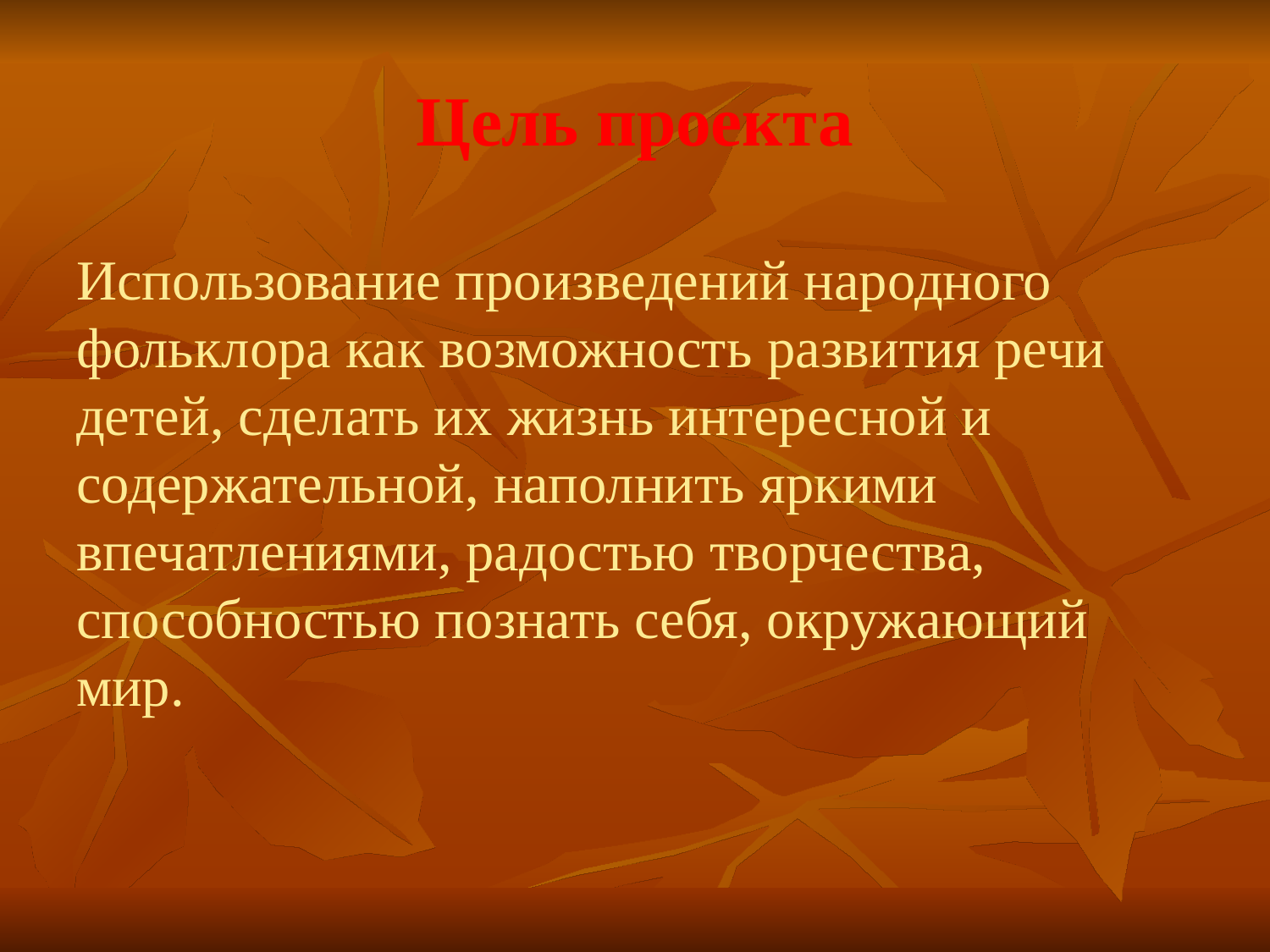

# Цель проекта
Использование произведений народного  фольклора как возможность развития речи  детей, сделать их жизнь интересной и  содержательной, наполнить яркими  впечатлениями, радостью творчества,  способностью познать себя, окружающий  мир.